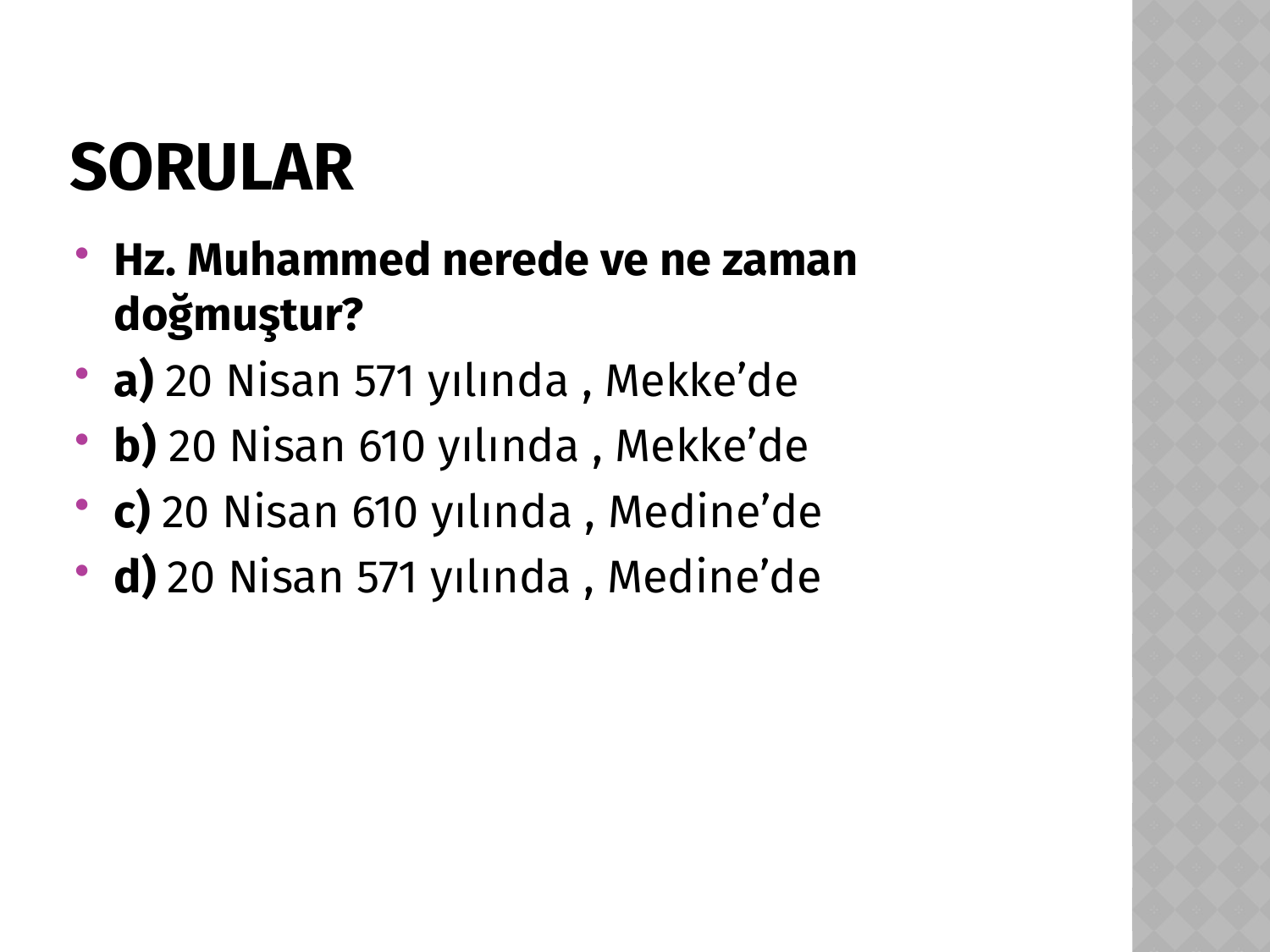

# sorular
Hz. Muhammed nerede ve ne zaman doğmuştur?
a) 20 Nisan 571 yılında , Mekke’de
b) 20 Nisan 610 yılında , Mekke’de
c) 20 Nisan 610 yılında , Medine’de
d) 20 Nisan 571 yılında , Medine’de